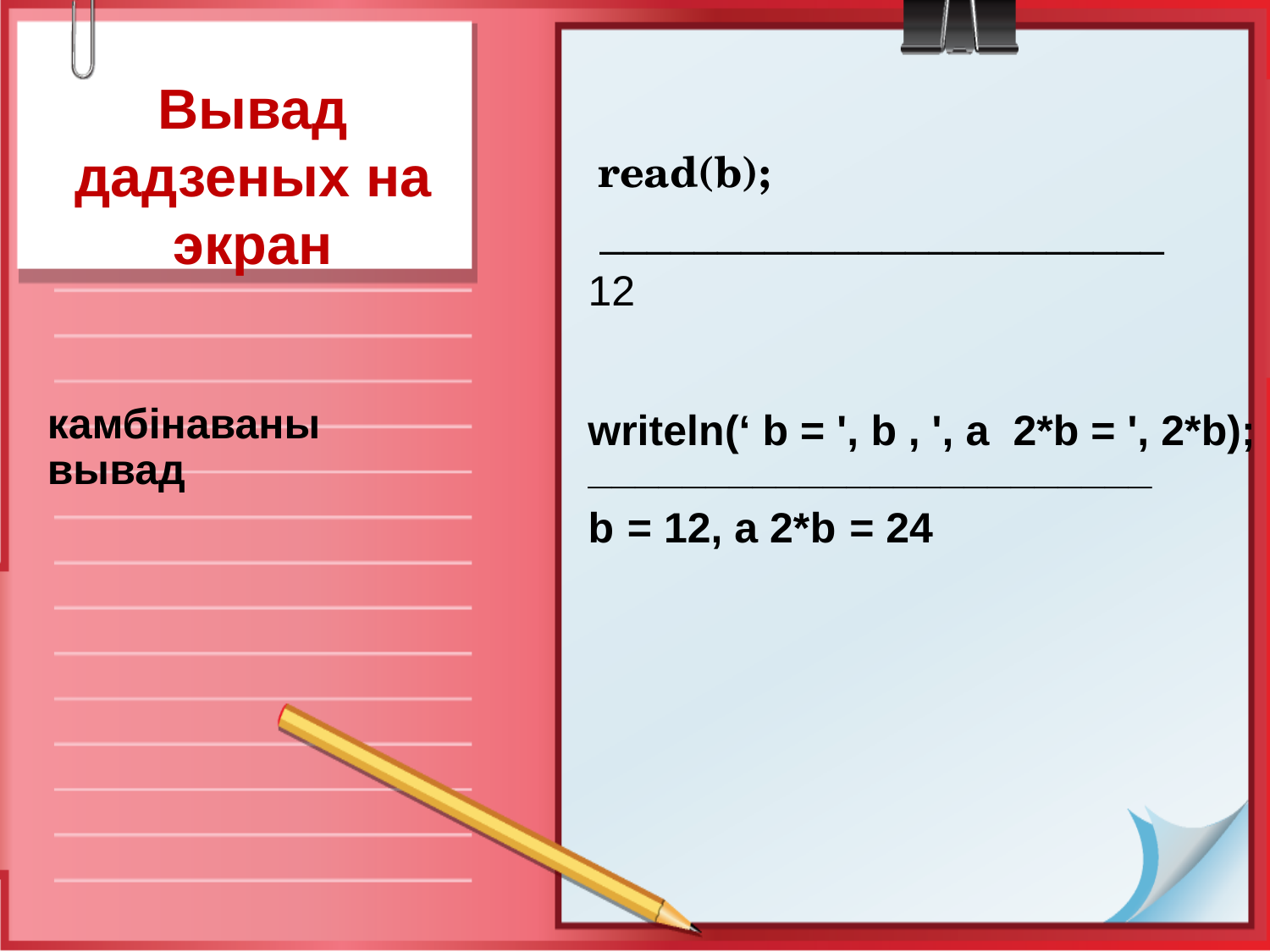

# Вывад дадзеных на экран
 read(b);
 ________________________
12

________________________
b = 12, а 2*b = 24

камбінаваны вывад
writeln(‘ b = ', b , ', а  2*b = ', 2*b);